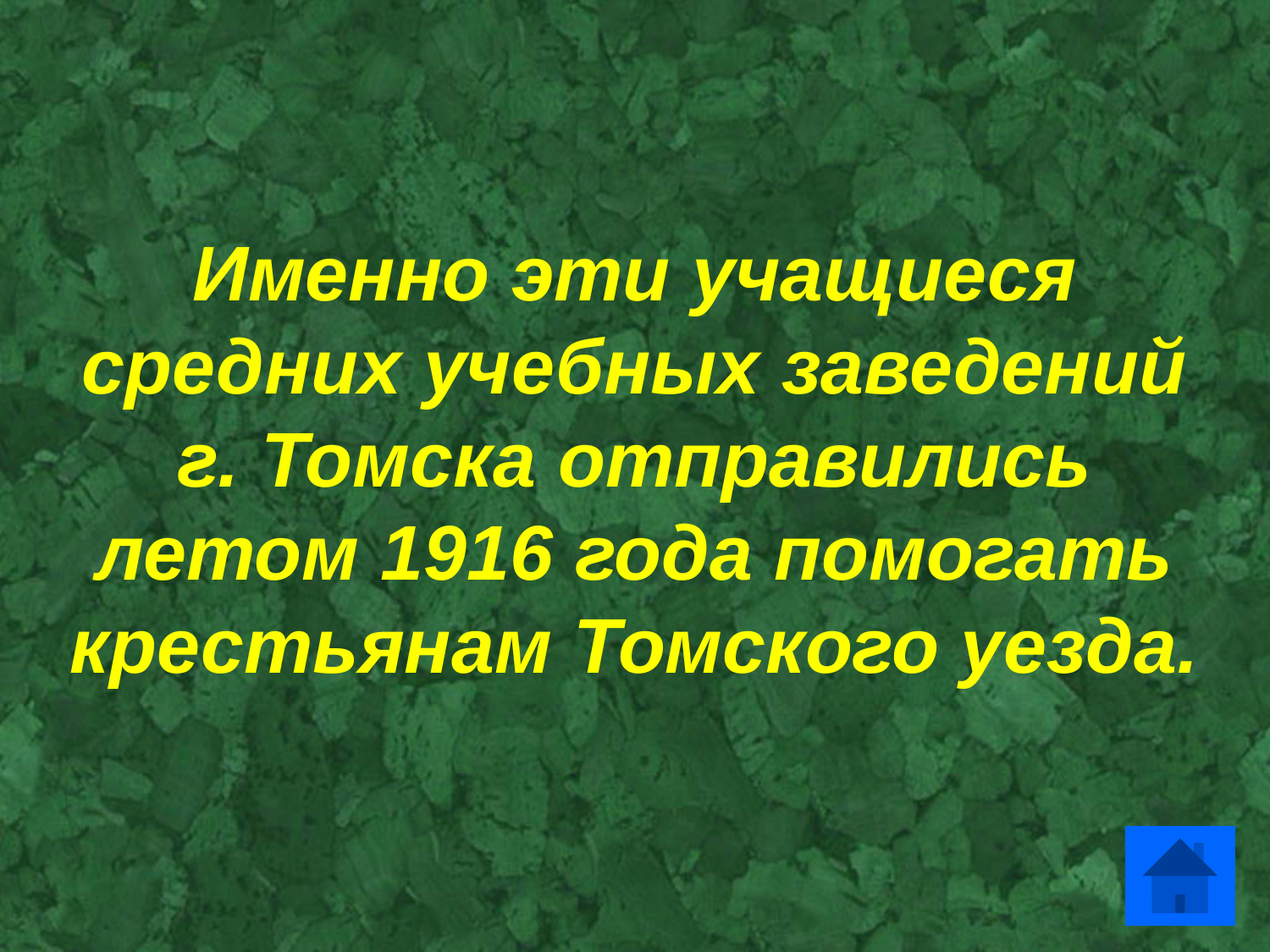

Именно эти учащиеся средних учебных заведений г. Томска отправились летом 1916 года помогать крестьянам Томского уезда.